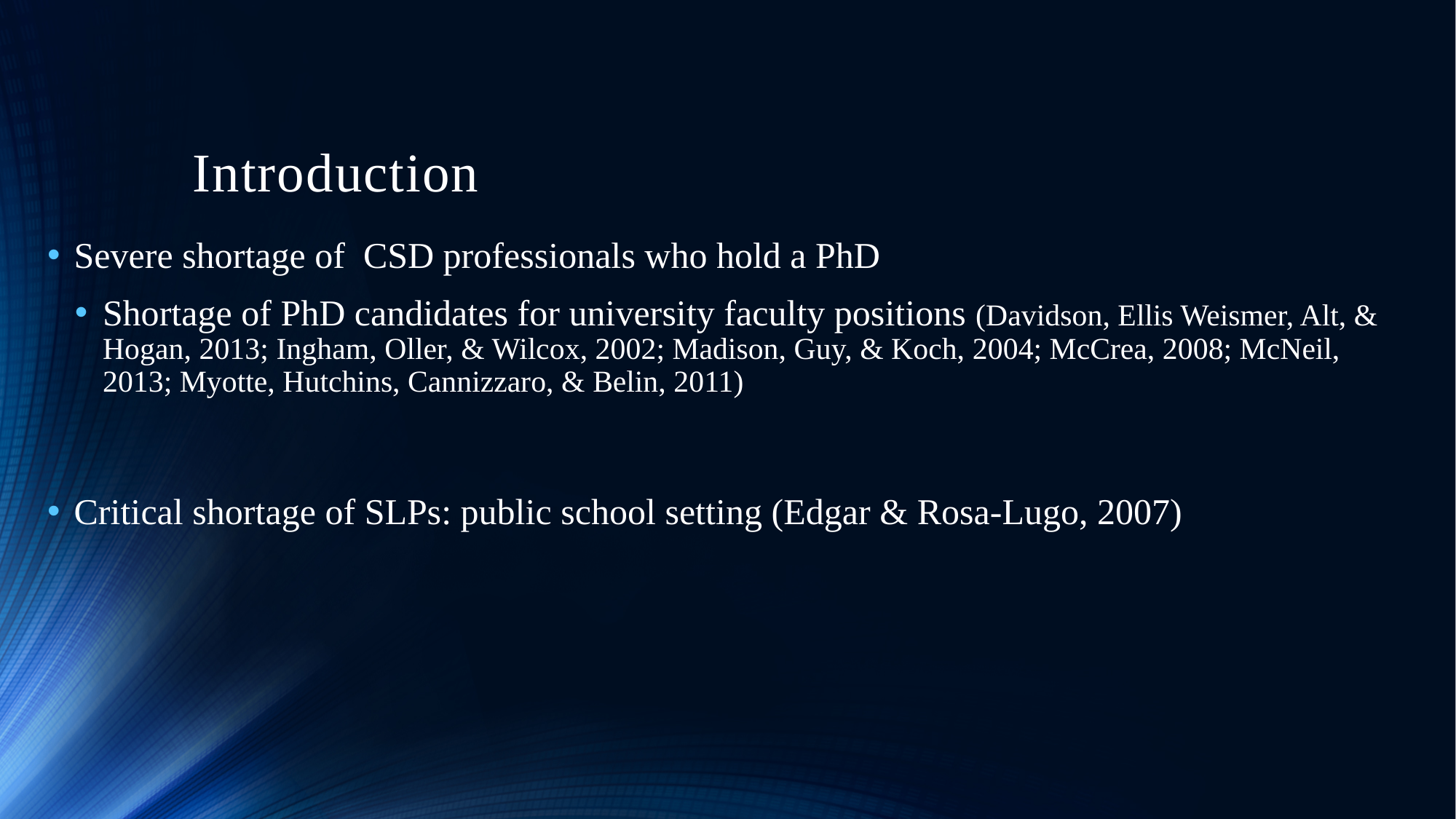

# Introduction
Severe shortage of  CSD professionals who hold a PhD
Shortage of PhD candidates for university faculty positions (Davidson, Ellis Weismer, Alt, & Hogan, 2013; Ingham, Oller, & Wilcox, 2002; Madison, Guy, & Koch, 2004; McCrea, 2008; McNeil, 2013; Myotte, Hutchins, Cannizzaro, & Belin, 2011)

Critical shortage of SLPs: public school setting (Edgar & Rosa-Lugo, 2007)